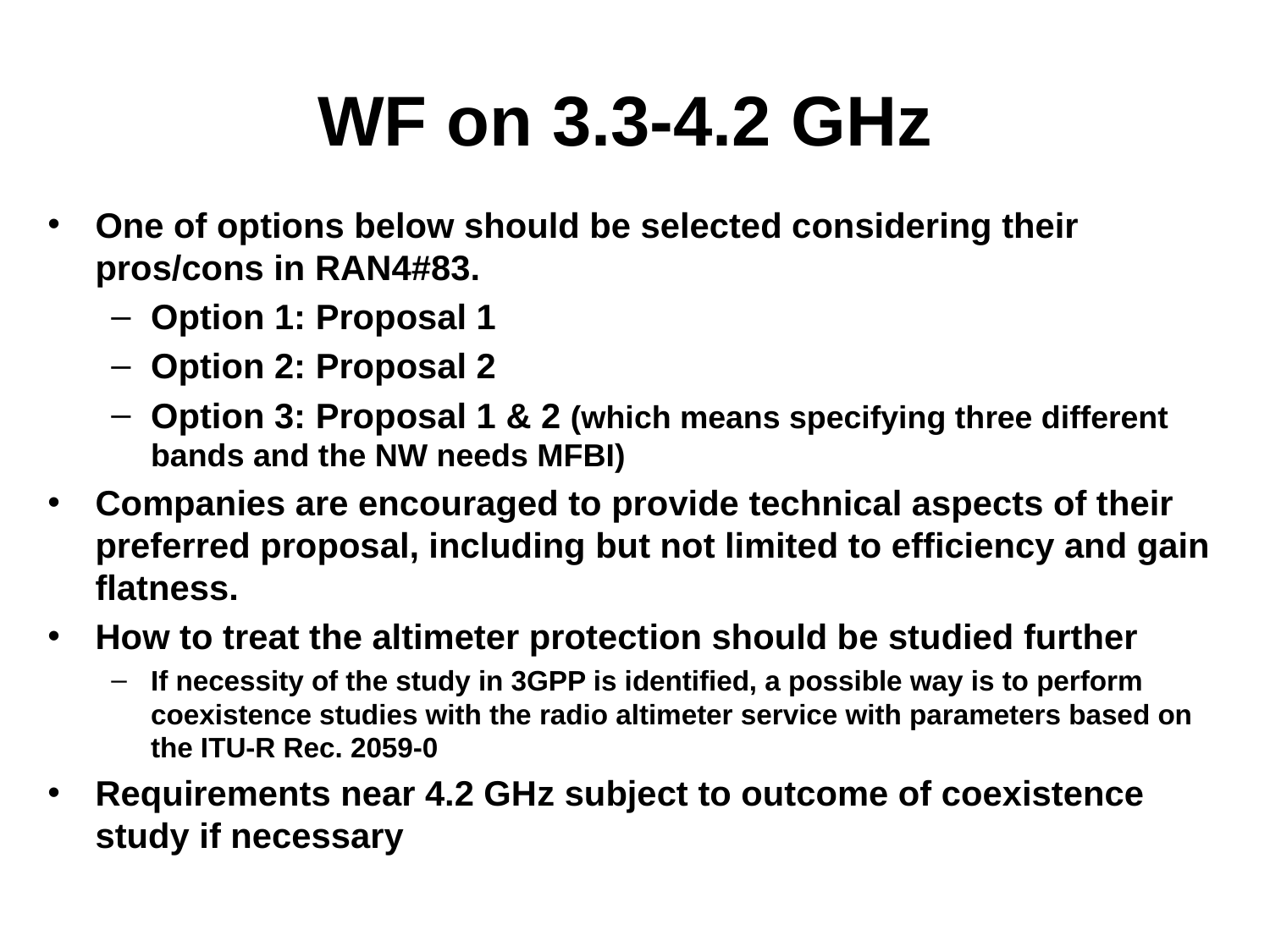

# WF on 3.3-4.2 GHz
One of options below should be selected considering their pros/cons in RAN4#83.
Option 1: Proposal 1
Option 2: Proposal 2
Option 3: Proposal 1 & 2 (which means specifying three different bands and the NW needs MFBI)
Companies are encouraged to provide technical aspects of their preferred proposal, including but not limited to efficiency and gain flatness.
How to treat the altimeter protection should be studied further
If necessity of the study in 3GPP is identified, a possible way is to perform coexistence studies with the radio altimeter service with parameters based on the ITU-R Rec. 2059-0
Requirements near 4.2 GHz subject to outcome of coexistence study if necessary